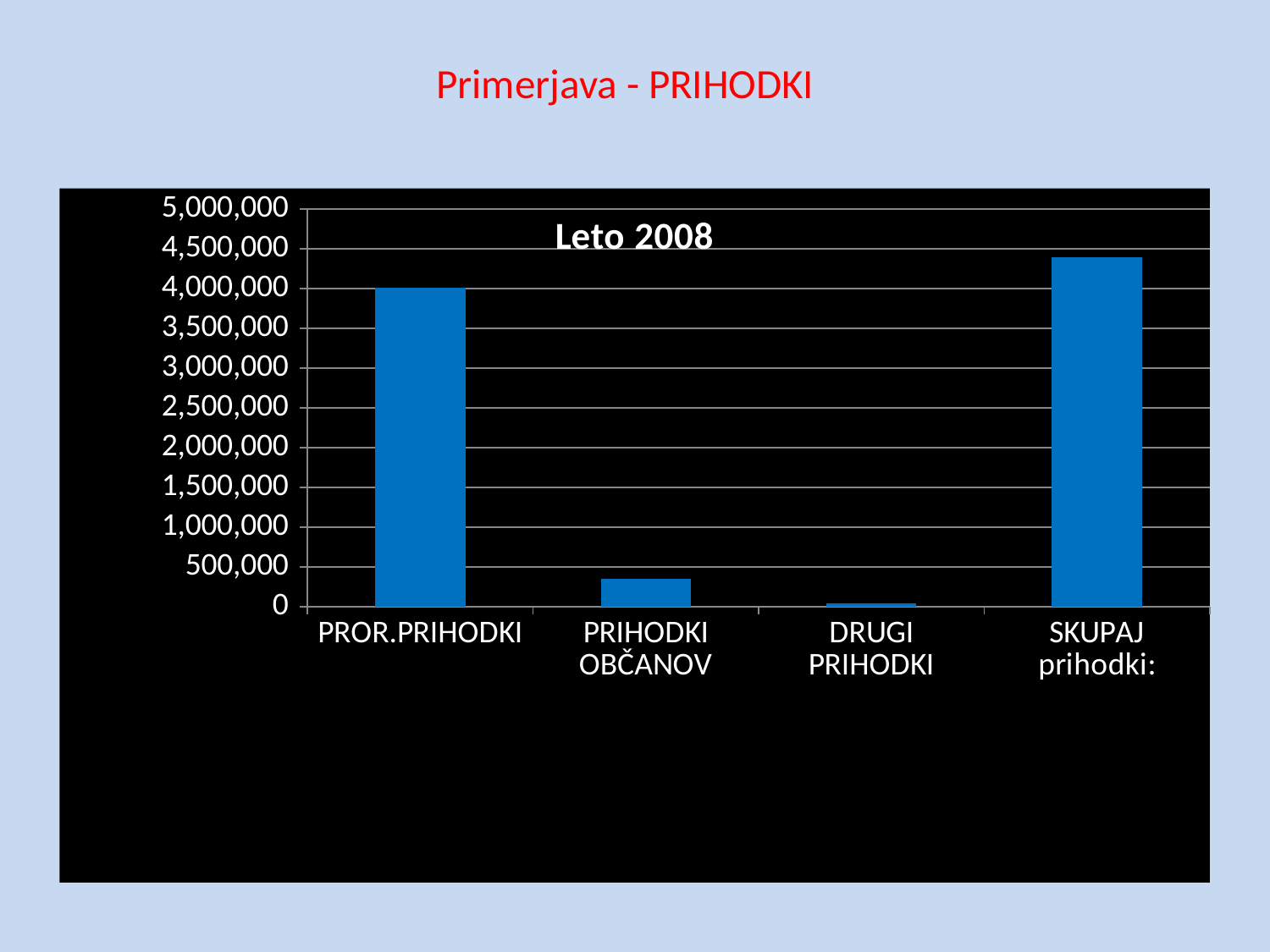

# Primerjava - PRIHODKI

### Chart:

| Category | Leto 2008 |
|---|---|
| PROR.PRIHODKI | 4009314.86 |
| PRIHODKI OBČANOV | 349098.86 |
| DRUGI PRIHODKI | 38474.42 |
| SKUPAJ prihodki: | 4396888.140000001 |